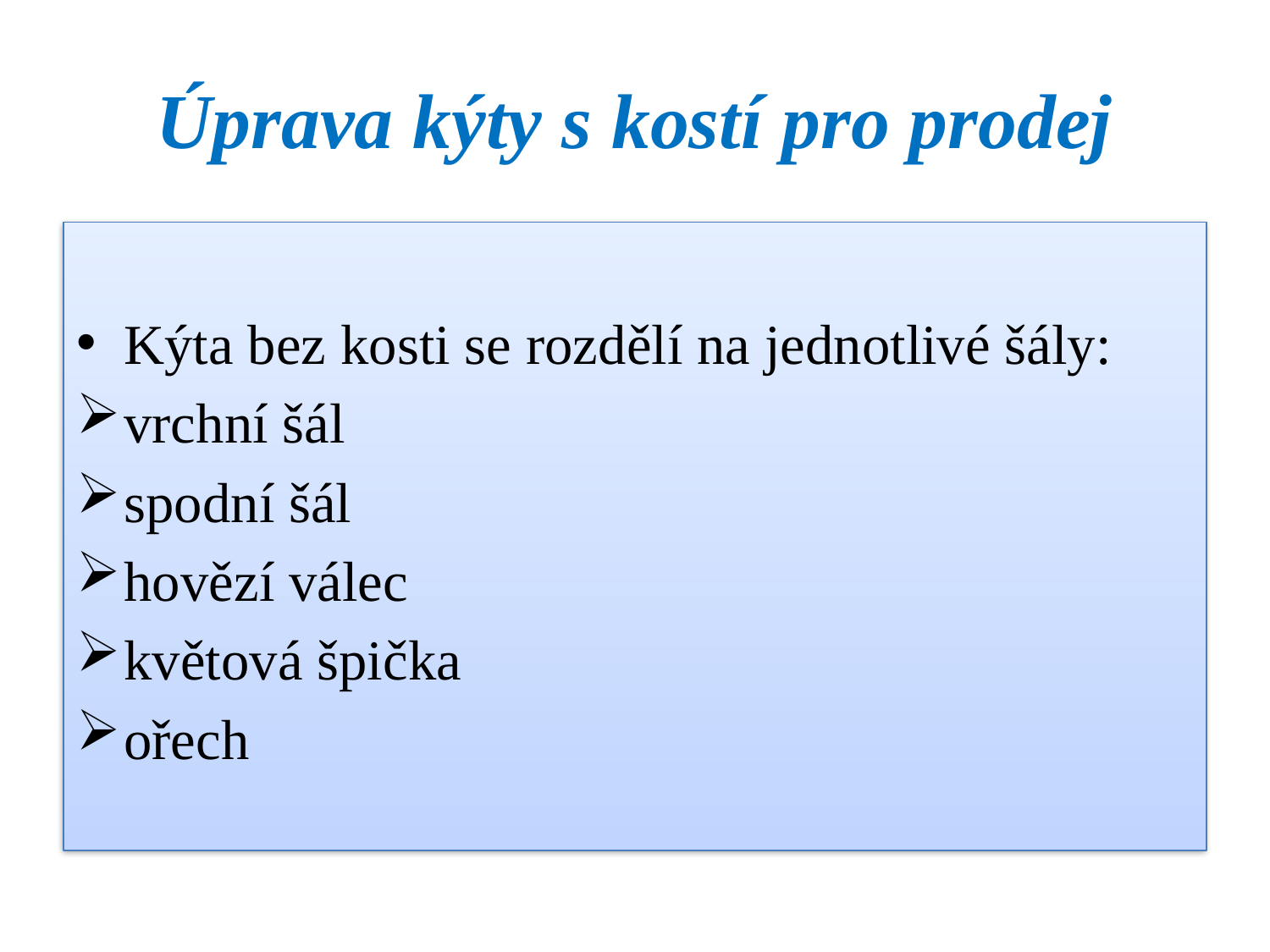

# Úprava kýty s kostí pro prodej

Kýta bez kosti se rozdělí na jednotlivé šály:
vrchní šál
spodní šál
hovězí válec
květová špička
ořech